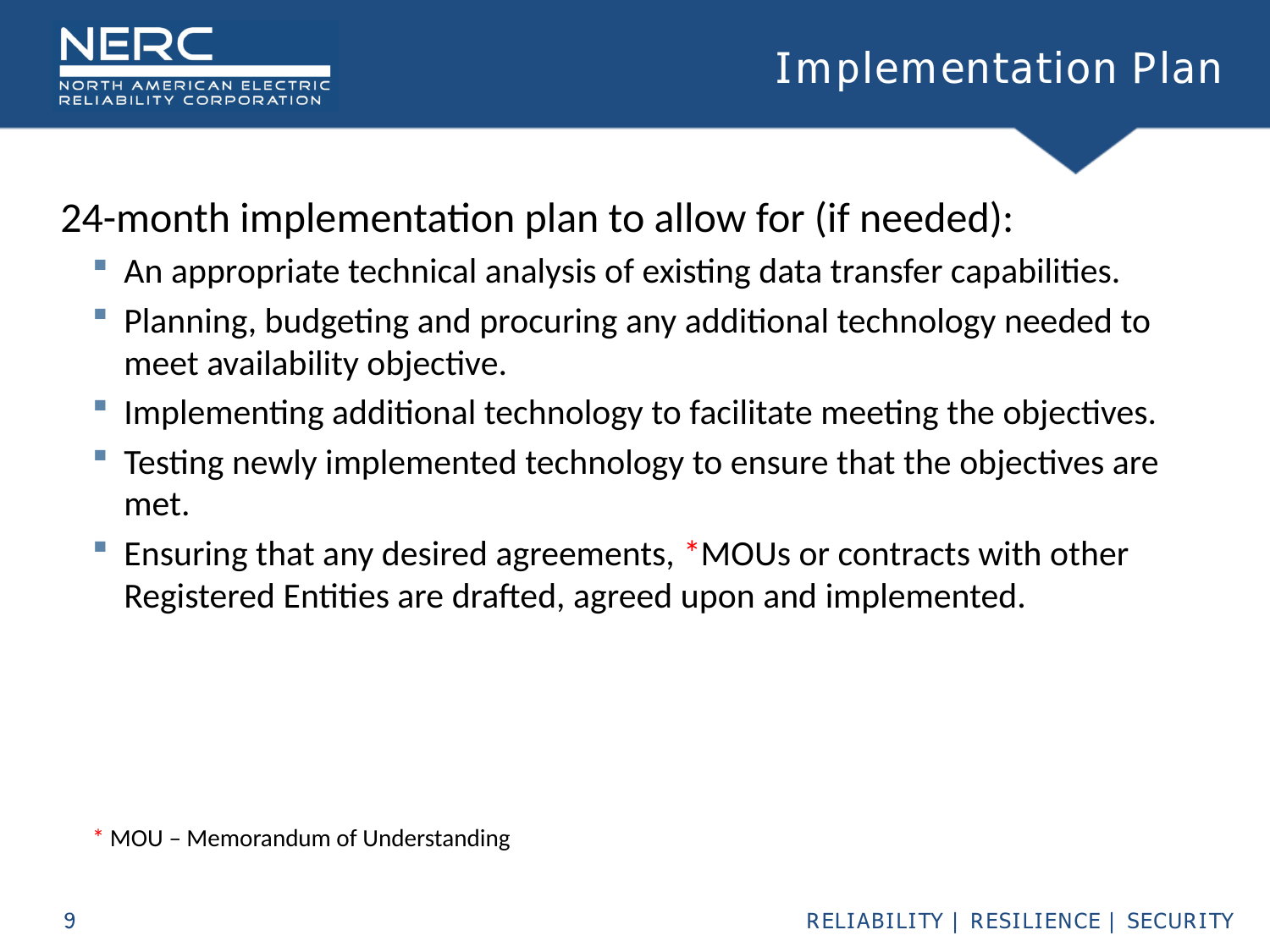

# Implementation Plan
24-month implementation plan to allow for (if needed):
An appropriate technical analysis of existing data transfer capabilities.
Planning, budgeting and procuring any additional technology needed to meet availability objective.
Implementing additional technology to facilitate meeting the objectives.
Testing newly implemented technology to ensure that the objectives are met.
Ensuring that any desired agreements, *MOUs or contracts with other Registered Entities are drafted, agreed upon and implemented.

* MOU – Memorandum of Understanding